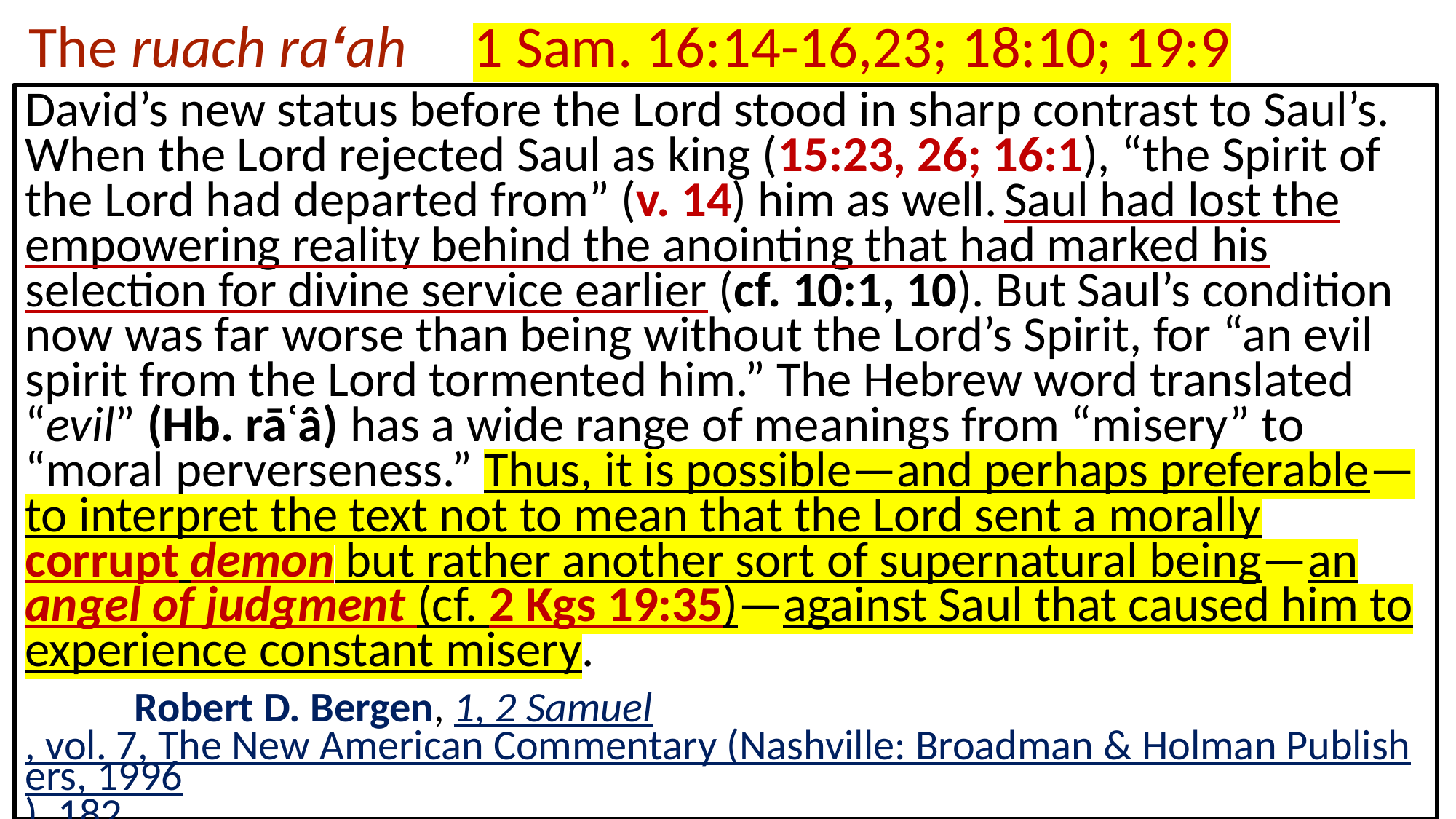

# The ruach ra‘ah     1 Sam. 16:14-16,23; 18:10; 19:9
David’s new status before the Lord stood in sharp contrast to Saul’s. When the Lord rejected Saul as king (15:23, 26; 16:1), “the Spirit of the Lord had departed from” (v. 14) him as well. Saul had lost the empowering reality behind the anointing that had marked his selection for divine service earlier (cf. 10:1, 10). But Saul’s condition now was far worse than being without the Lord’s Spirit, for “an evil spirit from the Lord tormented him.” The Hebrew word translated “evil” (Hb. rāʿâ) has a wide range of meanings from “misery” to “moral perverseness.” Thus, it is possible—and perhaps preferable—to interpret the text not to mean that the Lord sent a morally corrupt demon but rather another sort of supernatural being—an angel of judgment (cf. 2 Kgs 19:35)—against Saul that caused him to experience constant misery.
	Robert D. Bergen, 1, 2 Samuel, vol. 7, The New American Commentary (Nashville: Broadman & Holman Publishers, 1996), 182.